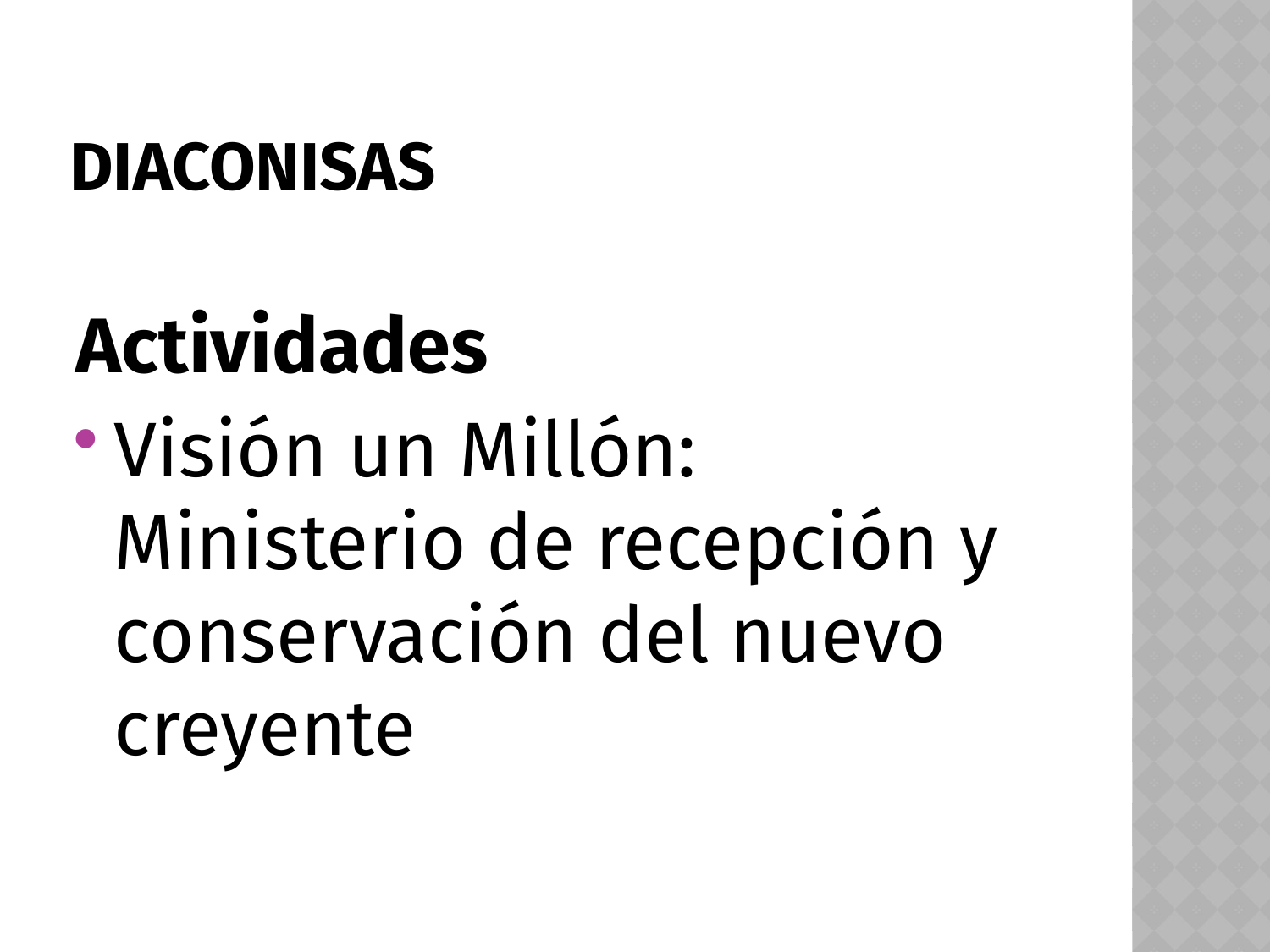

# Diaconisas

Actividades
Visión un Millón: Ministerio de recepción y conservación del nuevo creyente